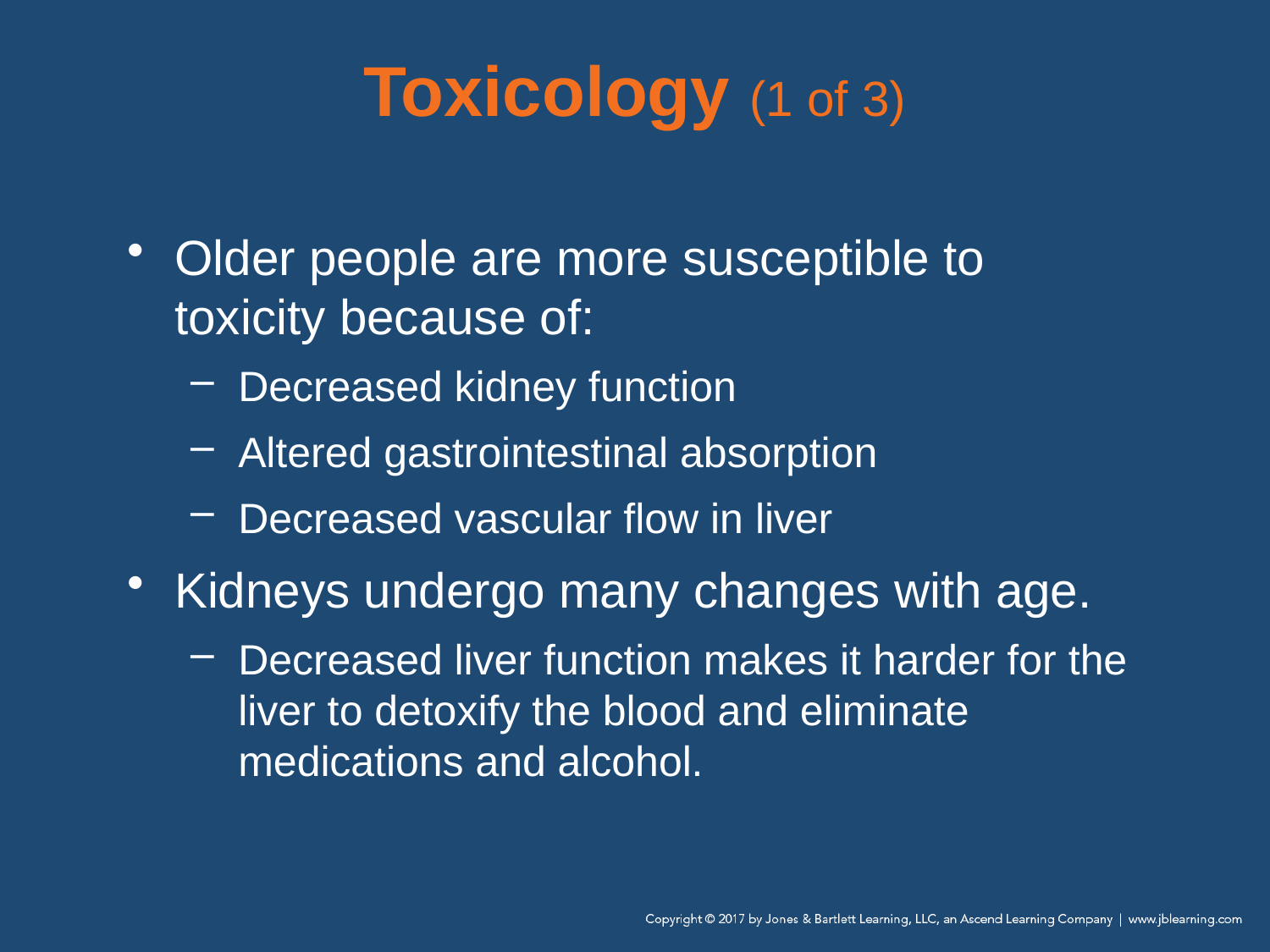

# Toxicology (1 of 3)
Older people are more susceptible to toxicity because of:
Decreased kidney function
Altered gastrointestinal absorption
Decreased vascular flow in liver
Kidneys undergo many changes with age.
Decreased liver function makes it harder for the liver to detoxify the blood and eliminate medications and alcohol.